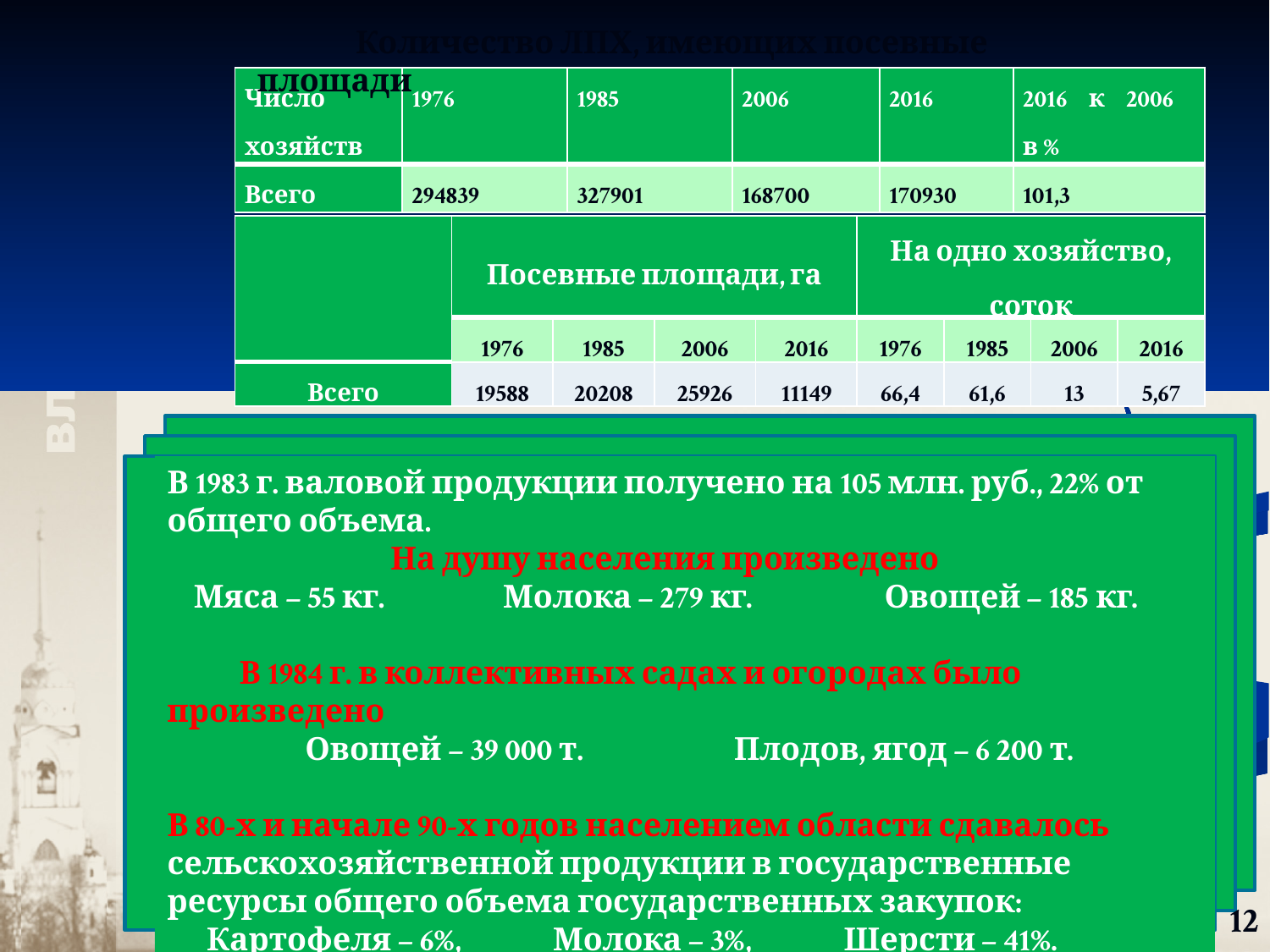

Количество ЛПХ, имеющих посевные площади
| Число хозяйств | 1976 | 1985 | 2006 | 2016 | 2016 к 2006 в % |
| --- | --- | --- | --- | --- | --- |
| Всего | 294839 | 327901 | 168700 | 170930 | 101,3 |
|  | Посевные площади, га |  |  |  | На одно хозяйство, соток |  |  |  |
| --- | --- | --- | --- | --- | --- | --- | --- | --- |
|  | 1976 | 1985 | 2006 | 2016 | 1976 | 1985 | 2006 | 2016 |
| Всего | 19588 | 20208 | 25926 | 11149 | 66,4 | 61,6 | 13 | 5,67 |
Количество хозяйств, имеющих посевные площади ЛПХ

В 1983 г. валовой продукции получено на 105 млн. руб., 22% от общего объема.
                                  На душу населения произведено
    Мяса – 55 кг.                  Молока – 279 кг.                    Овощей – 185 кг.

           В 1984 г. в коллективных садах и огородах было произведено
                     Овощей – 39 000 т.                       Плодов, ягод – 6 200 т.

В 80-х и начале 90-х годов населением области сдавалось сельскохозяйственной продукции в государственные ресурсы общего объема государственных закупок:
      Картофеля – 6%,              Молока – 3%,              Шерсти – 41%.
12